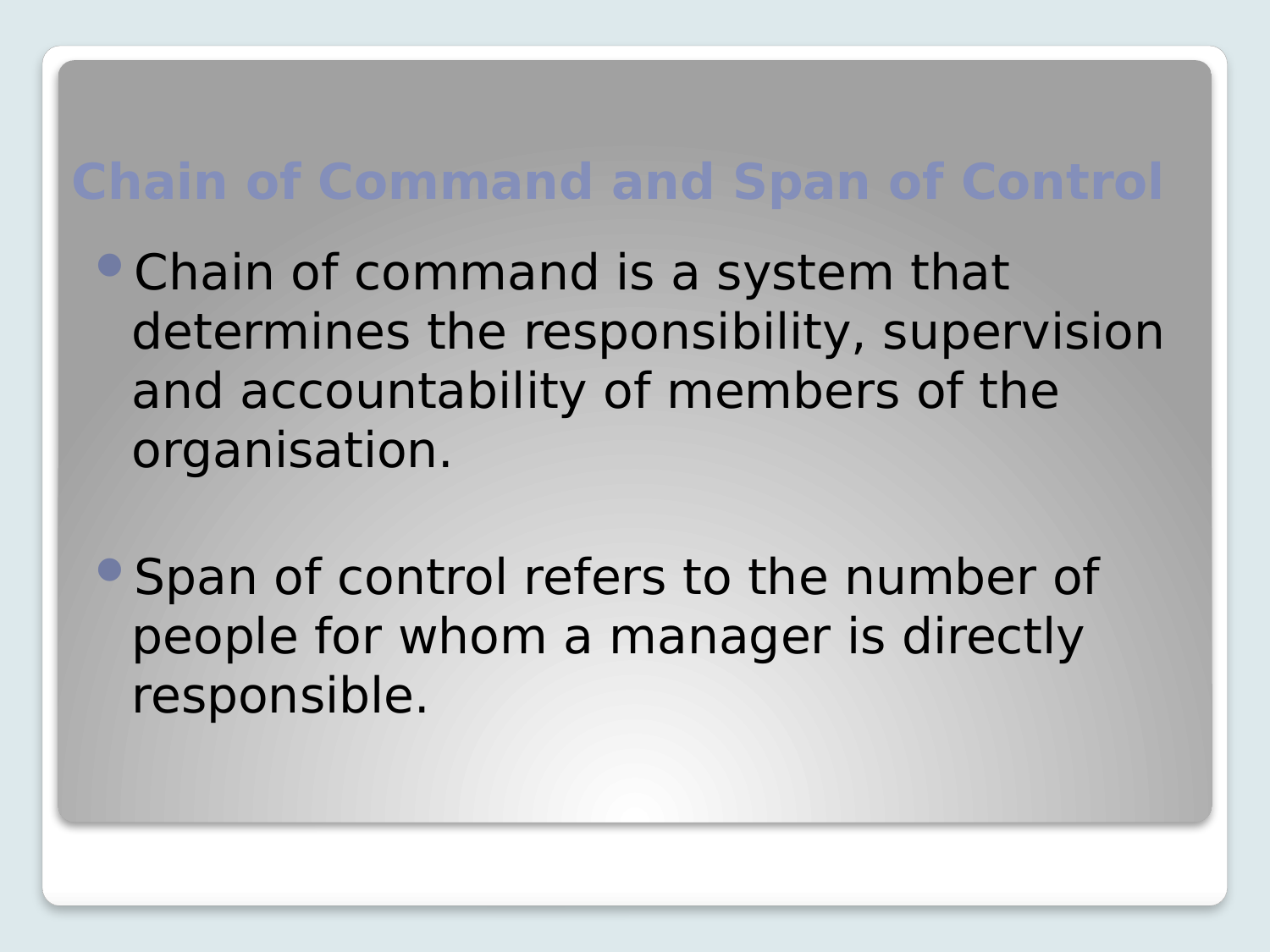

# Chain of Command and Span of Control
Chain of command is a system that determines the responsibility, supervision and accountability of members of the organisation.

Span of control refers to the number of people for whom a manager is directly responsible.